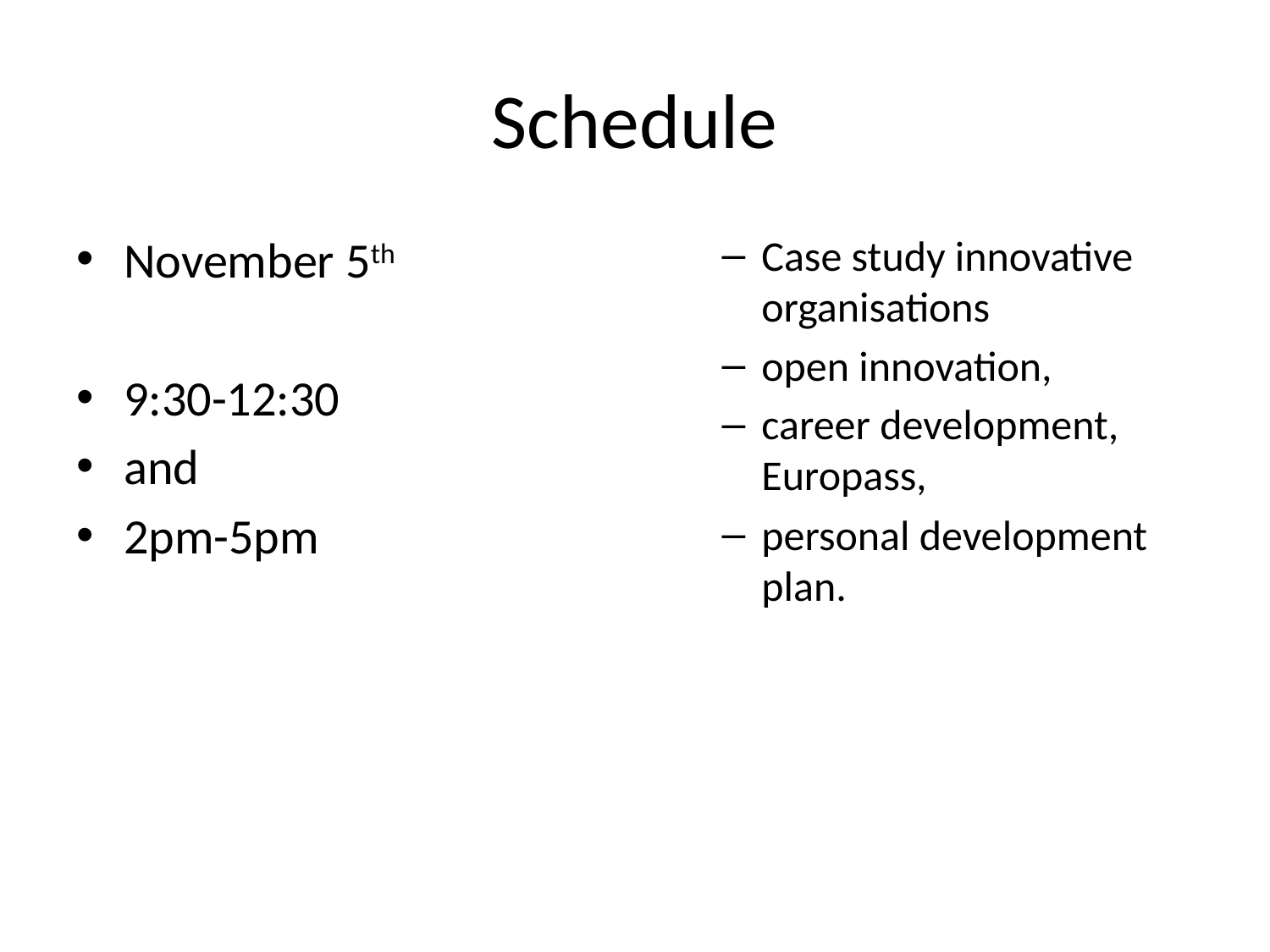

# Schedule
November 5th

9:30-12:30
and
2pm-5pm

Case study innovative organisations
open innovation,
career development, Europass,
personal development plan.